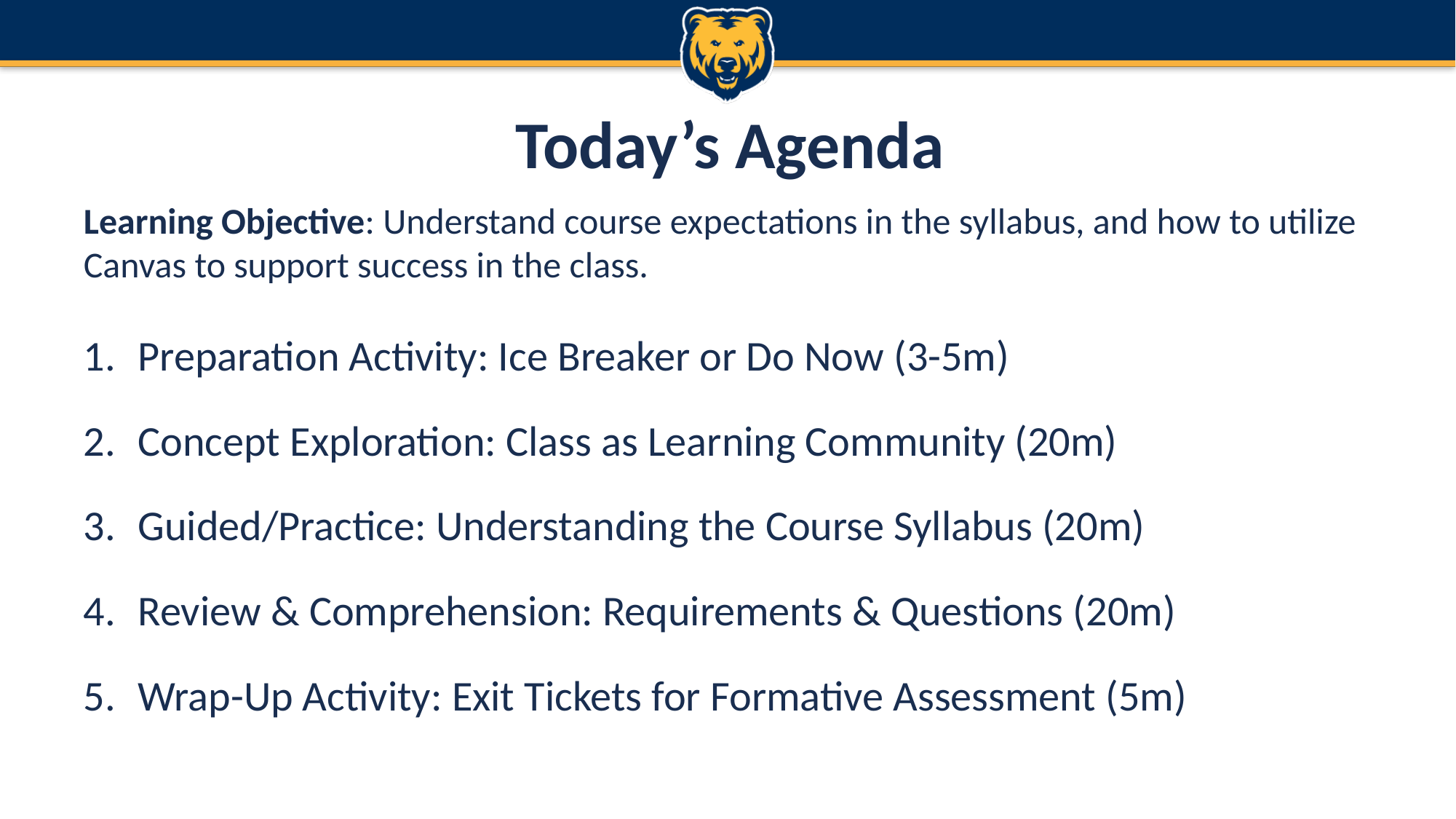

# Today’s Agenda
Learning Objective: Understand course expectations in the syllabus, and how to utilize Canvas to support success in the class.
Preparation Activity: Ice Breaker or Do Now (3-5m)
Concept Exploration: Class as Learning Community (20m)
Guided/Practice: Understanding the Course Syllabus (20m)
Review & Comprehension: Requirements & Questions (20m)
Wrap-Up Activity: Exit Tickets for Formative Assessment (5m)